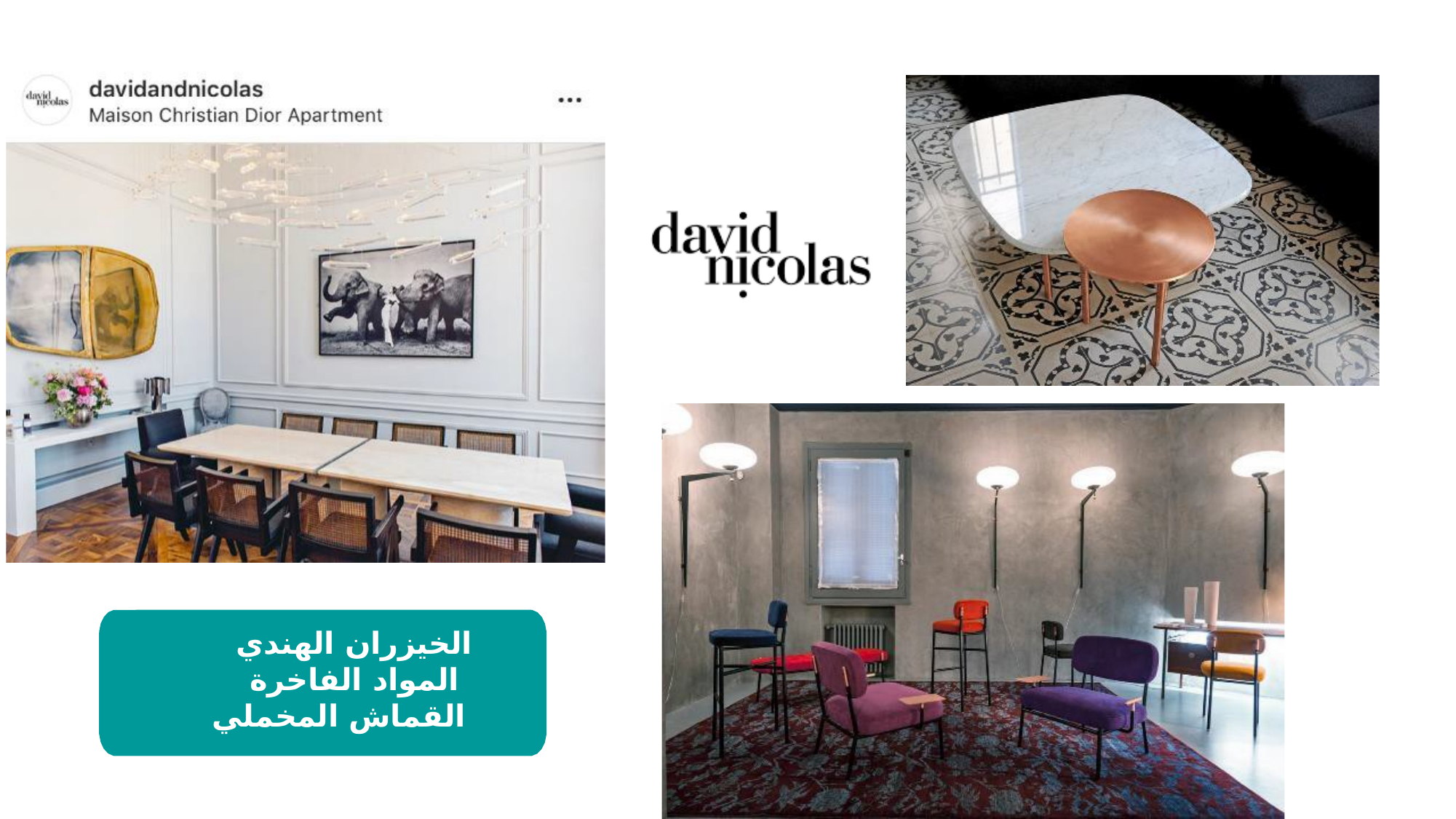

الخيزران الهندي
المواد الفاخرة
القماش المخملي
64